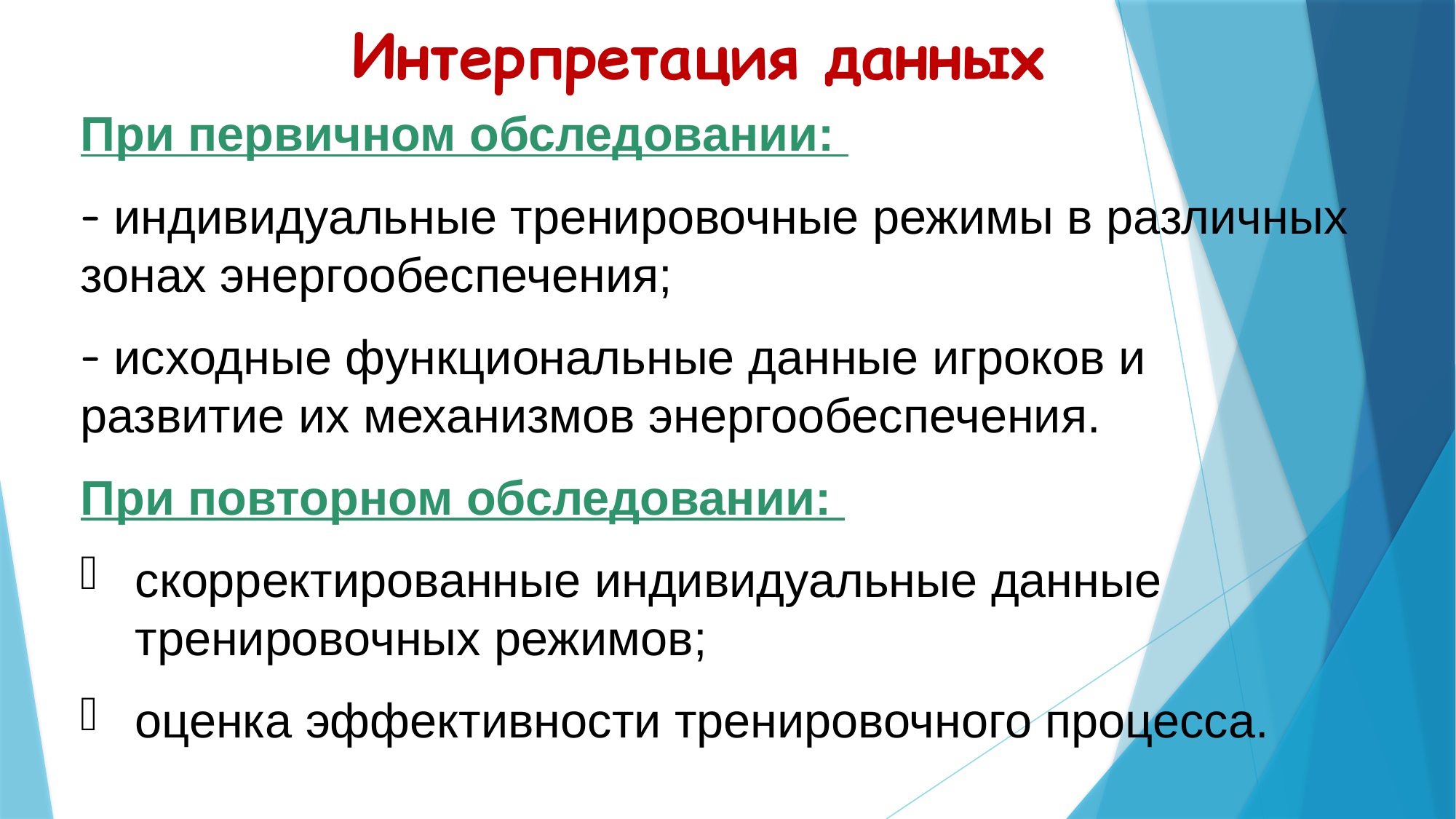

Интерпретация данных
При первичном обследовании:
 индивидуальные тренировочные режимы в различных зонах энергообеспечения;
 исходные функциональные данные игроков и развитие их механизмов энергообеспечения.
При повторном обследовании:
скорректированные индивидуальные данные тренировочных режимов;
оценка эффективности тренировочного процесса.